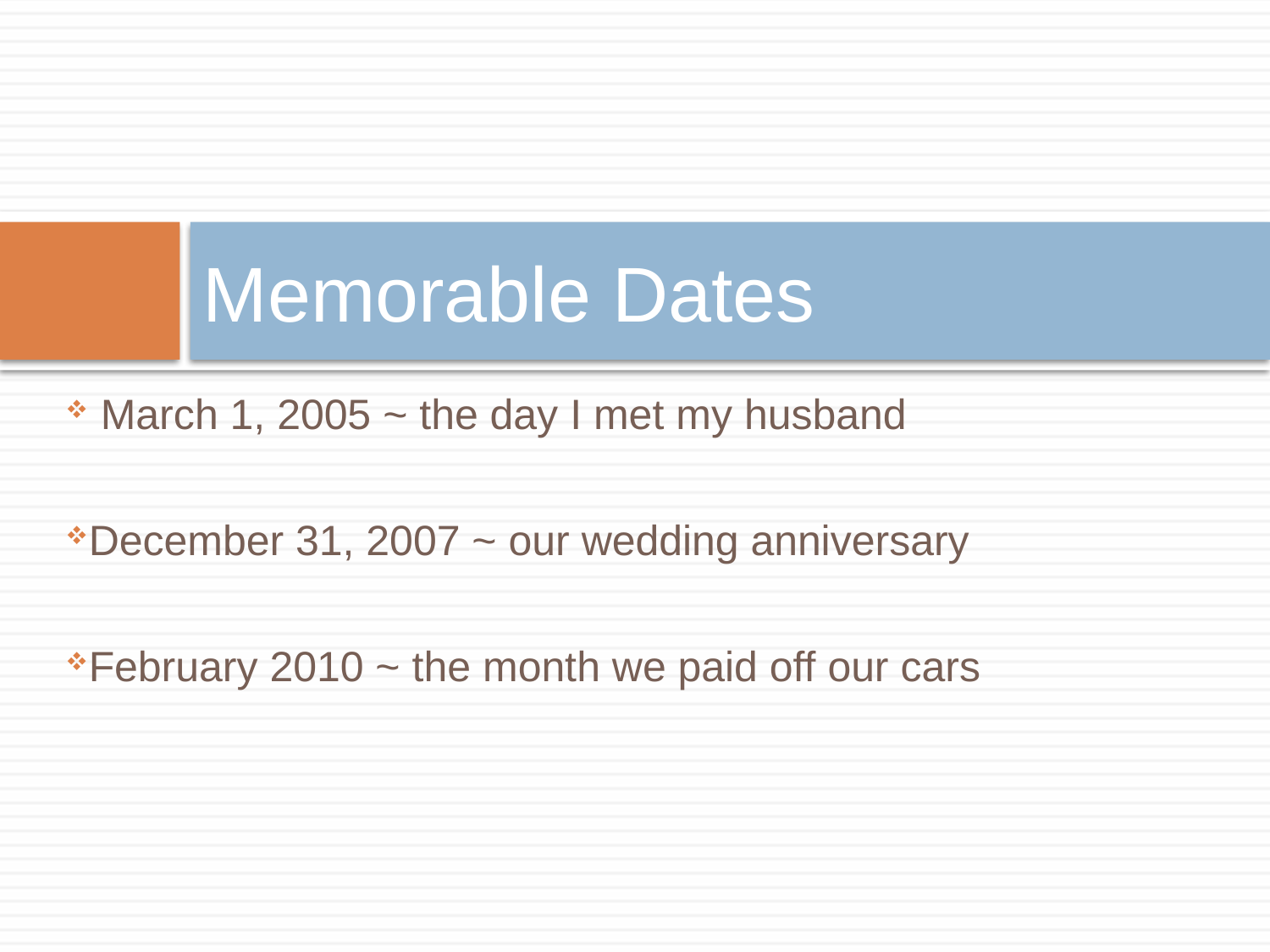

# Memorable Dates
 March 1, 2005 ~ the day I met my husband

December 31, 2007 ~ our wedding anniversary

February 2010 ~ the month we paid off our cars